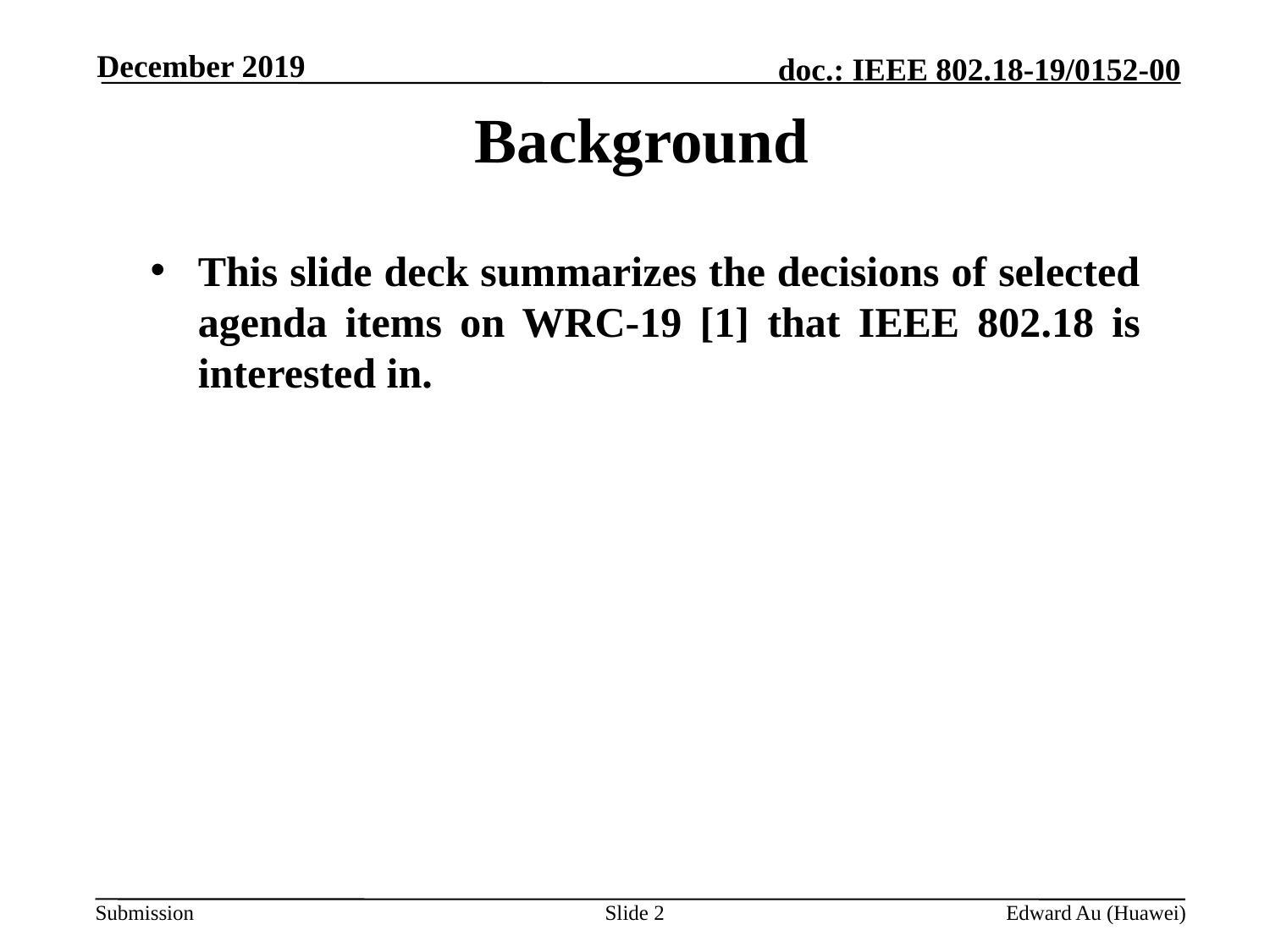

December 2019
# Background
This slide deck summarizes the decisions of selected agenda items on WRC-19 [1] that IEEE 802.18 is interested in.

Slide 2
Edward Au (Huawei)